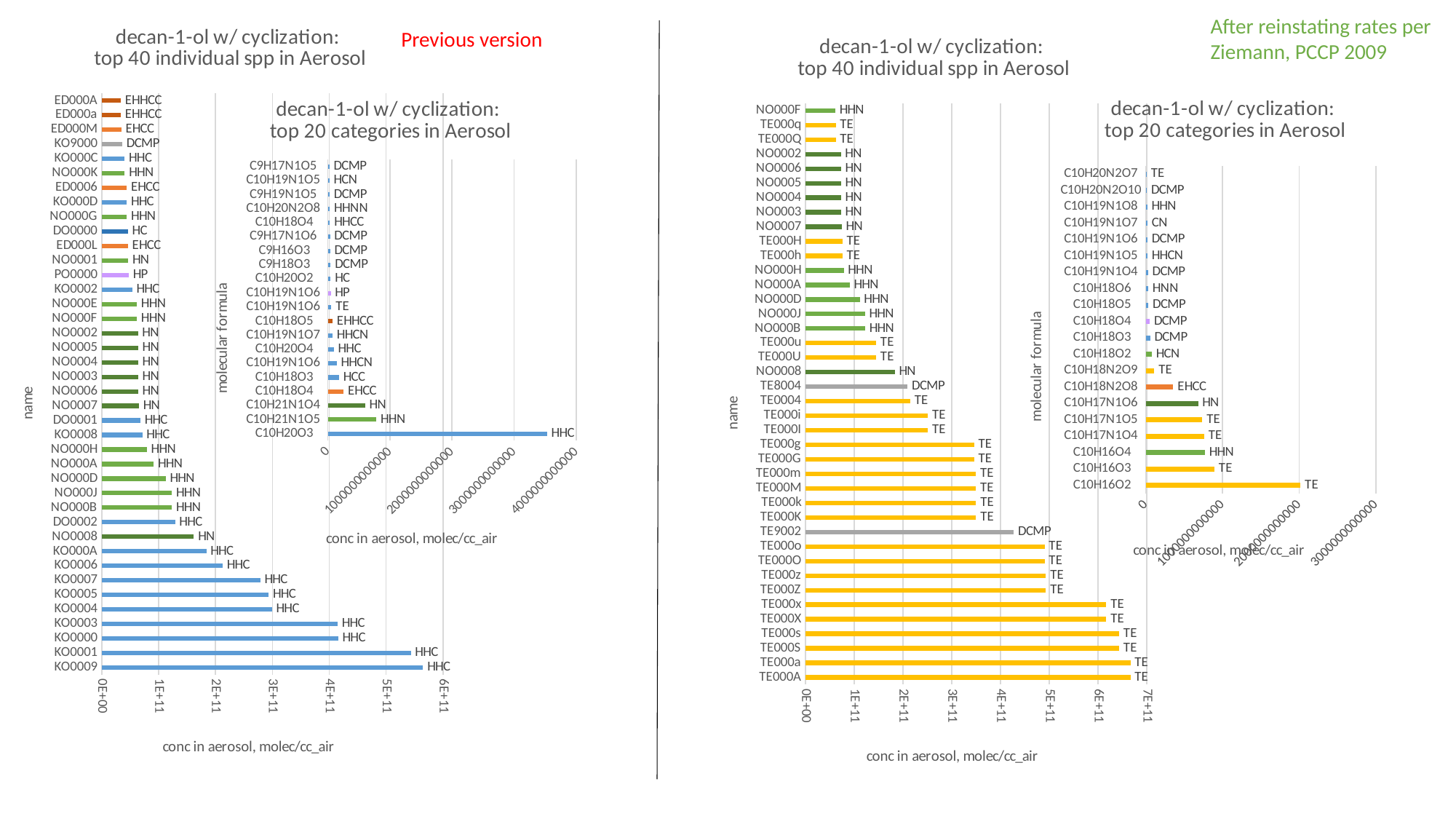

### Chart: decan-1-ol w/ cyclization:
top 40 individual spp in Aerosol

| Category |  |
|---|---|
| KO0009 | 564682000000.0 |
| KO0001 | 543216000000.0 |
| KO0000 | 415598000000.0 |
| KO0003 | 414422000000.0 |
| KO0004 | 299182000000.0 |
| KO0005 | 293215000000.0 |
| KO0007 | 278721000000.0 |
| KO0006 | 212620000000.0 |
| KO000A | 183836000000.0 |
| NO0008 | 161942000000.0 |
| DO0002 | 128891000000.0 |
| NO000B | 123375000000.0 |
| NO000J | 123278000000.0 |
| NO000D | 112416000000.0 |
| NO000A | 91407100000.0 |
| NO000H | 79277500000.0 |
| KO0008 | 71321500000.0 |
| DO0001 | 67821200000.0 |
| NO0007 | 65405100000.0 |
| NO0006 | 63960800000.0 |
| NO0003 | 63960700000.0 |
| NO0004 | 63960700000.0 |
| NO0005 | 63960700000.0 |
| NO0002 | 63698000000.0 |
| NO000F | 61703400000.0 |
| NO000E | 61660400000.0 |
| KO0002 | 53529400000.0 |
| PO0000 | 47582300000.0 |
| NO0001 | 46474800000.0 |
| ED000L | 46049200000.0 |
| DO0000 | 45951700000.0 |
| NO000G | 44151300000.0 |
| KO000D | 44017800000.0 |
| ED0006 | 44014300000.0 |
| NO000K | 40438300000.0 |
| KO000C | 40085400000.0 |
| KO9000 | 36021800000.0 |
| ED000M | 34393000000.0 |
| ED000a | 33613500000.0 |
| ED000A | 33613500000.0 |
After reinstating rates per Ziemann, PCCP 2009

### Chart: decan-1-ol w/ cyclization:
top 40 individual spp in Aerosol

| Category |  |
|---|---|
| TE000A | 666155000000.0 |
| TE000a | 666155000000.0 |
| TE000S | 642974000000.0 |
| TE000s | 642974000000.0 |
| TE000X | 616800000000.0 |
| TE000x | 616800000000.0 |
| TE000Z | 493040000000.0 |
| TE000z | 493040000000.0 |
| TE000O | 490312000000.0 |
| TE000o | 490312000000.0 |
| TE9002 | 427043000000.0 |
| TE000K | 349669000000.0 |
| TE000k | 349669000000.0 |
| TE000M | 349423000000.0 |
| TE000m | 349423000000.0 |
| TE000G | 345830000000.0 |
| TE000g | 345830000000.0 |
| TE000I | 250889000000.0 |
| TE000i | 250889000000.0 |
| TE0004 | 214775000000.0 |
| TE8004 | 209196000000.0 |
| NO0008 | 183051000000.0 |
| TE000U | 144662000000.0 |
| TE000u | 144662000000.0 |
| NO000B | 122071000000.0 |
| NO000J | 121996000000.0 |
| NO000D | 111230000000.0 |
| NO000A | 90423700000.0 |
| NO000H | 78425500000.0 |
| TE000h | 75404000000.0 |
| TE000H | 75404000000.0 |
| NO0007 | 74247800000.0 |
| NO0003 | 72827100000.0 |
| NO0004 | 72827100000.0 |
| NO0005 | 72827100000.0 |
| NO0006 | 72827100000.0 |
| NO0002 | 72568100000.0 |
| TE000Q | 62001600000.0 |
| TE000q | 62001600000.0 |
| NO000F | 61047400000.0 |
Previous version

### Chart: decan-1-ol w/ cyclization:
top 20 categories in Aerosol

| Category |  |
|---|---|
|  C10H20O3    | 3527055100000.0 |
|  C10H21N1O5  | 781076800000.0 |
|  C10H21N1O4  | 601086550000.0 |
|  C10H18O4    | 255365720000.0 |
|  C10H18O3    | 181241423000.0 |
|  C10H19N1O6  | 142104416993.0 |
|  C10H20O4    | 94803295000.0 |
|  C10H19N1O7  | 77173298129.0 |
|  C10H18O5    | 75960612000.0 |
|  C10H19N1O6  | 55814704935.63429 |
|  C10H19N1O6  | 47582300000.0 |
|  C10H20O2    | 46029774757.923706 |
|  C9H18O3     | 45804488642.10924 |
|  C9H16O3     | 38670425016.44692 |
|  C9H17N1O6   | 35469478267.56721 |
|  C10H18O4    | 34214810890.0 |
|  C10H20N2O8  | 31539770110.0 |
|  C9H19N1O5   | 29537483000.0 |
|  C10H19N1O5  | 25036760400.0 |
|  C9H17N1O5   | 24858462040.366238 |

### Chart: decan-1-ol w/ cyclization:
top 20 categories in Aerosol

| Category |  |
|---|---|
|  C10H16O2    | 2016867401480.0 |
|  C10H16O3    | 897670668340.0 |
|  C10H16O4    | 772848000000.0 |
|  C10H17N1O4  | 762020794380.0 |
|  C10H17N1O5  | 738463145818.0 |
|  C10H17N1O6  | 683063130000.0 |
|  C10H18N2O8  | 359247071700.0 |
|  C10H18N2O9  | 112747162000.0 |
|  C10H18O2    | 81576347904.4 |
|  C10H18O3    | 59440000000.0 |
|  C10H18O4    | 52666207356.89 |
|  C10H18O5    | 35412420807.399994 |
|  C10H18O6    | 34521863100.0 |
|  C10H19N1O4  | 30030760900.0 |
|  C10H19N1O5  | 24450296640.100002 |
|  C10H19N1O6  | 24380090000.0 |
|  C10H19N1O7  | 23221667700.0 |
|  C10H19N1O8  | 21290960000.0 |
|  C10H20N2O10 | 16331860800.0 |
|  C10H20N2O7  | 12955493670.0 |